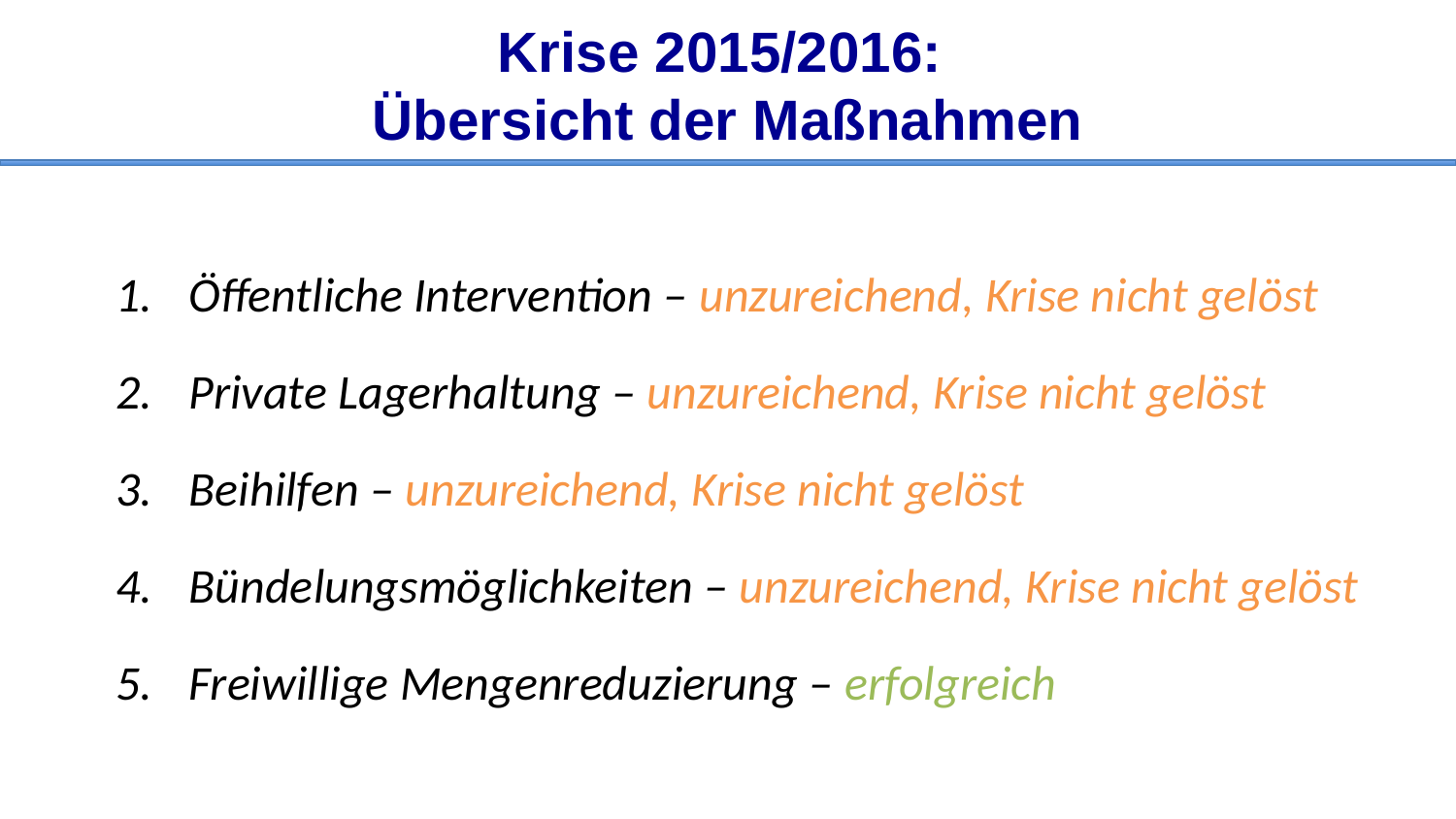

Krise 2015/2016:
Übersicht der Maßnahmen

Öffentliche Intervention – unzureichend, Krise nicht gelöst
Private Lagerhaltung – unzureichend, Krise nicht gelöst
Beihilfen – unzureichend, Krise nicht gelöst
Bündelungsmöglichkeiten – unzureichend, Krise nicht gelöst
Freiwillige Mengenreduzierung – erfolgreich